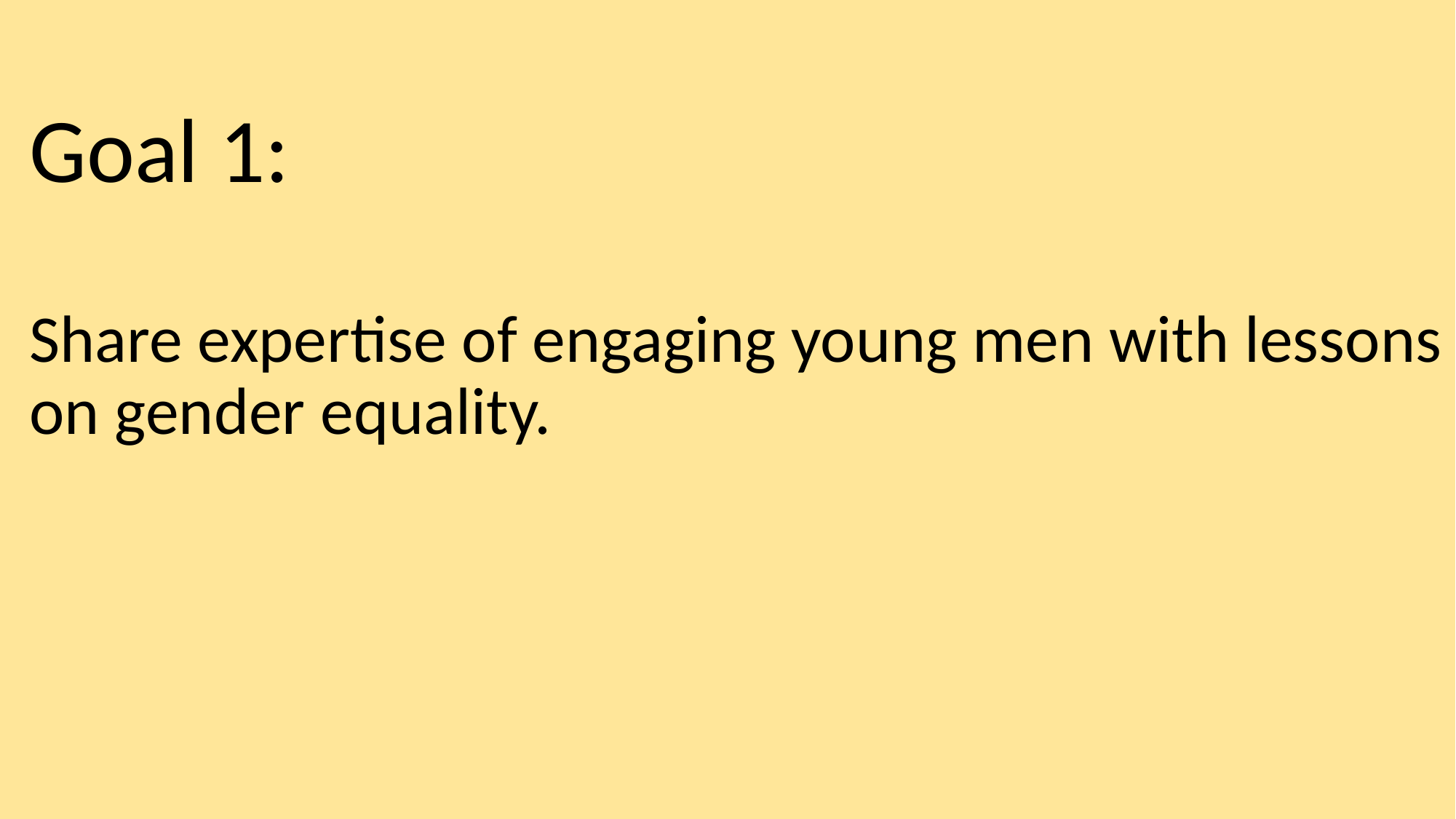

Goal 1:

Share expertise of engaging young men with lessons on gender equality.